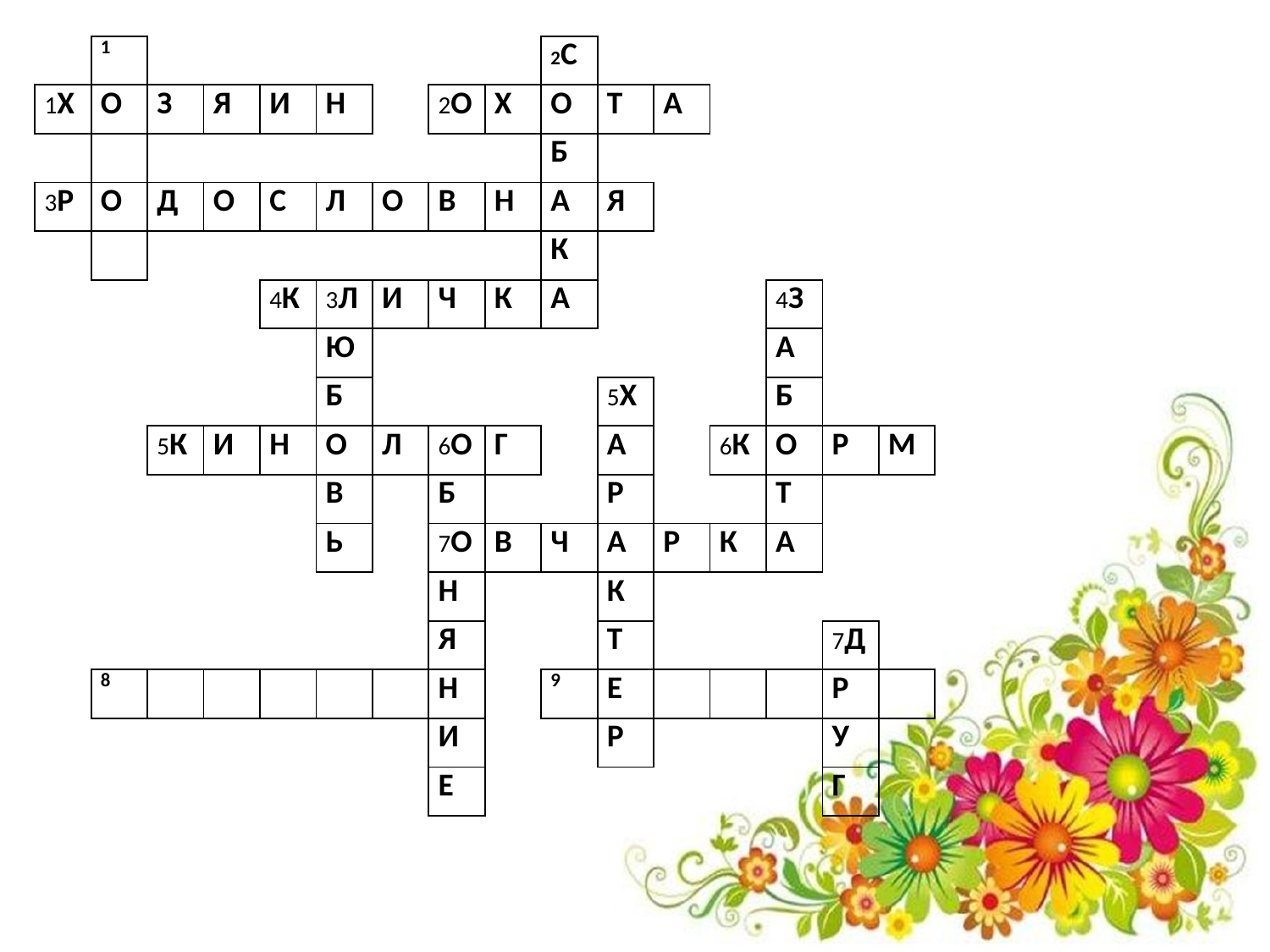

|  | 1 |  |  |  |  |  |  |  | 2С |  |  |  |  |  |  |
| --- | --- | --- | --- | --- | --- | --- | --- | --- | --- | --- | --- | --- | --- | --- | --- |
| 1Х | О | З | Я | И | Н |  | 2О | Х | О | Т | А |  |  |  |  |
|  |  |  |  |  |  |  |  |  | Б |  |  |  |  |  |  |
| 3Р | О | Д | О | С | Л | О | В | Н | А | Я |  |  |  |  |  |
|  |  |  |  |  |  |  |  |  | К |  |  |  |  |  |  |
|  |  |  |  | 4К | 3Л | И | Ч | К | А |  |  |  | 4З |  |  |
|  |  |  |  |  | Ю |  |  |  |  |  |  |  | А |  |  |
|  |  |  |  |  | Б |  |  |  |  | 5Х |  |  | Б |  |  |
|  |  | 5К | И | Н | О | Л | 6О | Г |  | А |  | 6К | О | Р | М |
|  |  |  |  |  | В |  | Б |  |  | Р |  |  | Т |  |  |
|  |  |  |  |  | Ь |  | 7О | В | Ч | А | Р | К | А |  |  |
|  |  |  |  |  |  |  | Н |  |  | К |  |  |  |  |  |
|  |  |  |  |  |  |  | Я |  |  | Т |  |  |  | 7Д |  |
|  | 8 |  |  |  |  |  | Н |  | 9 | Е |  |  |  | Р |  |
|  |  |  |  |  |  |  | И |  |  | Р |  |  |  | У |  |
|  |  |  |  |  |  |  | Е |  |  |  |  |  |  | Г |  |